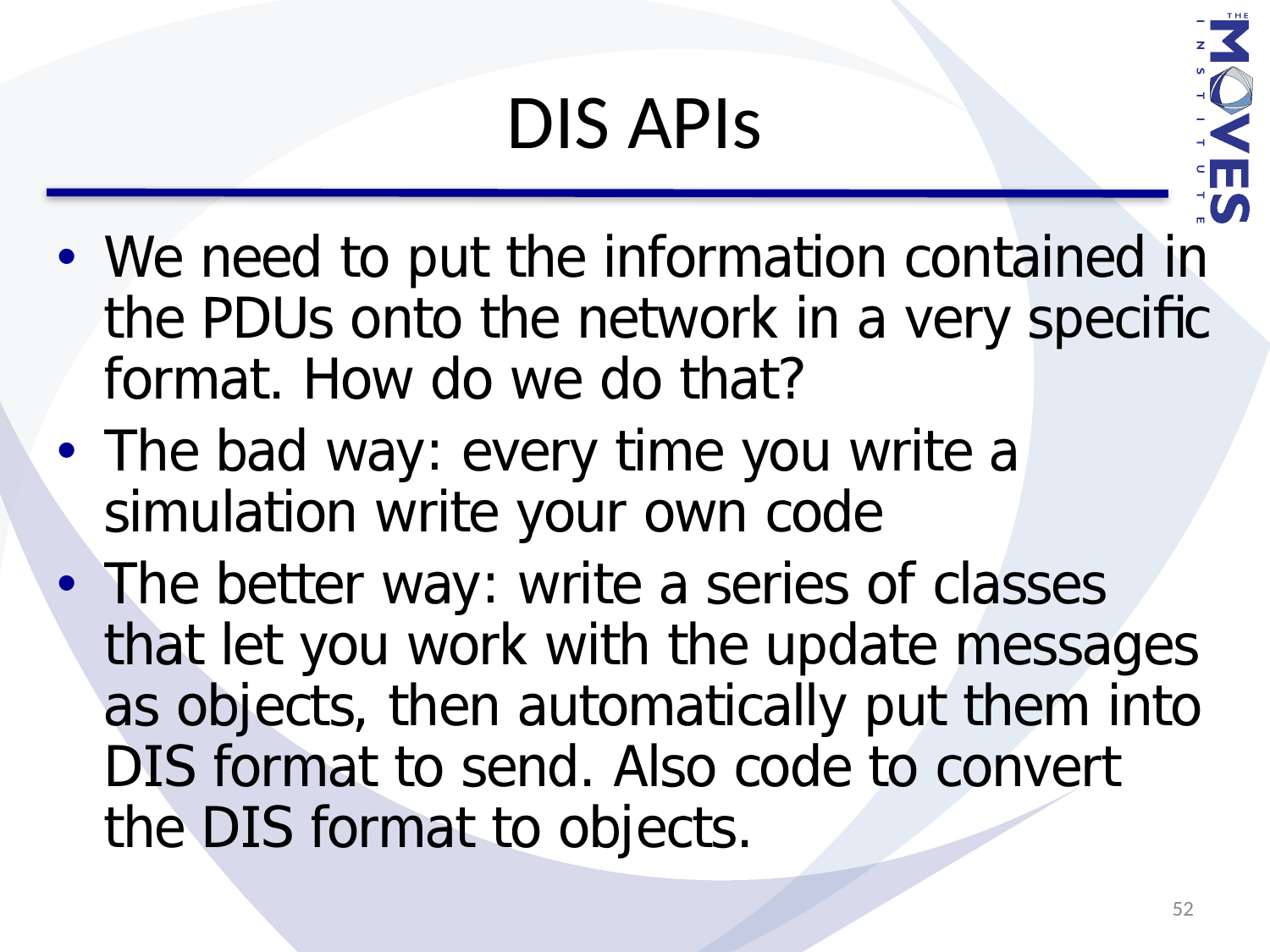

# DIS APIs
We need to put the information contained in the PDUs onto the network in a very specific format. How do we do that?
The bad way: every time you write a simulation write your own code
The better way: write a series of classes that let you work with the update messages as objects, then automatically put them into DIS format to send. Also code to convert the DIS format to objects.
52